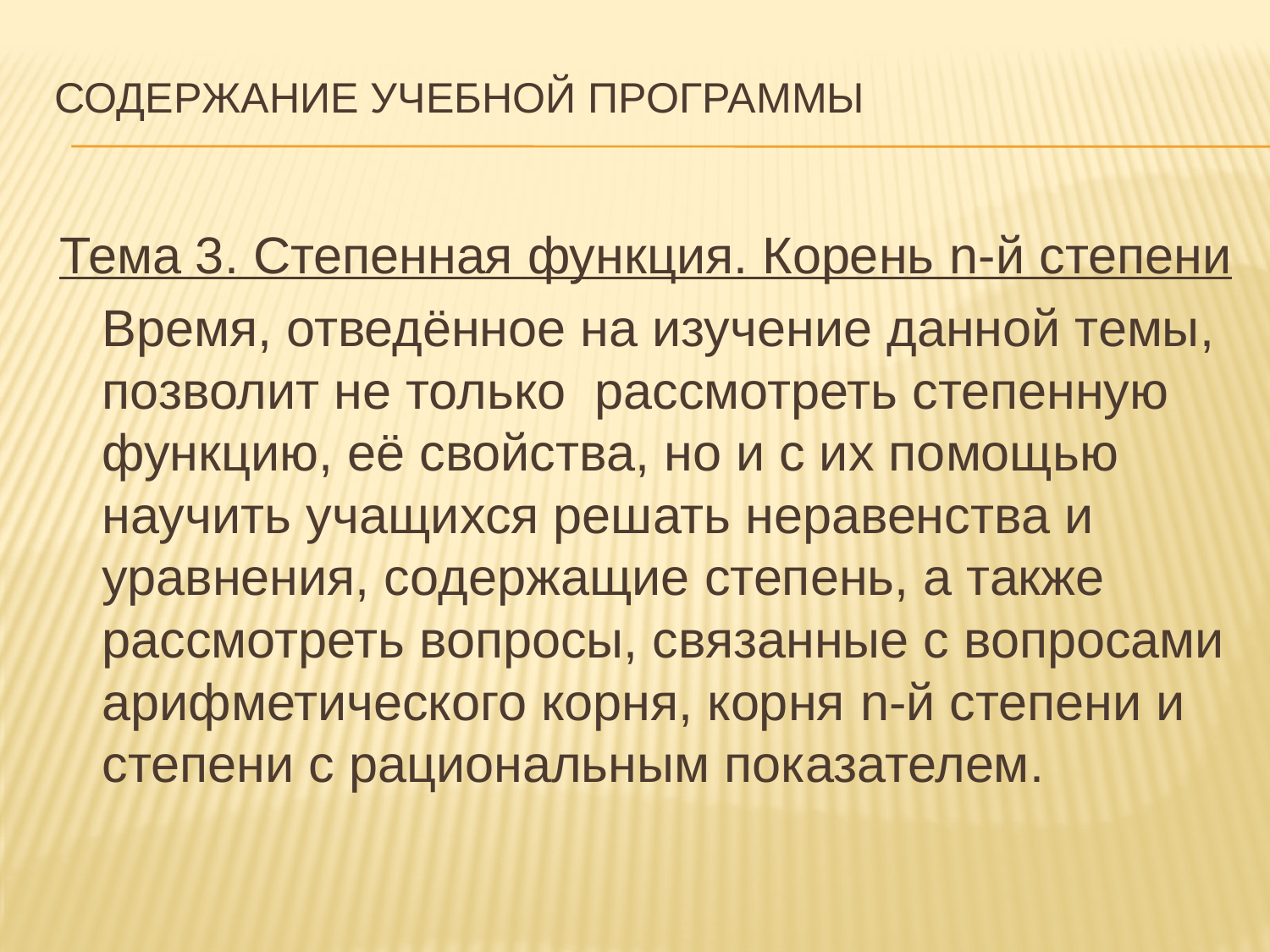

# Содержание учебной программы
Тема 3. Степенная функция. Корень n-й степени
	Время, отведённое на изучение данной темы, позволит не только  рассмотреть степенную функцию, её свойства, но и с их помощью научить учащихся решать неравенства и уравнения, содержащие степень, а также рассмотреть вопросы, связанные с вопросами арифметического корня, корня n-й степени и степени с рациональным показателем.